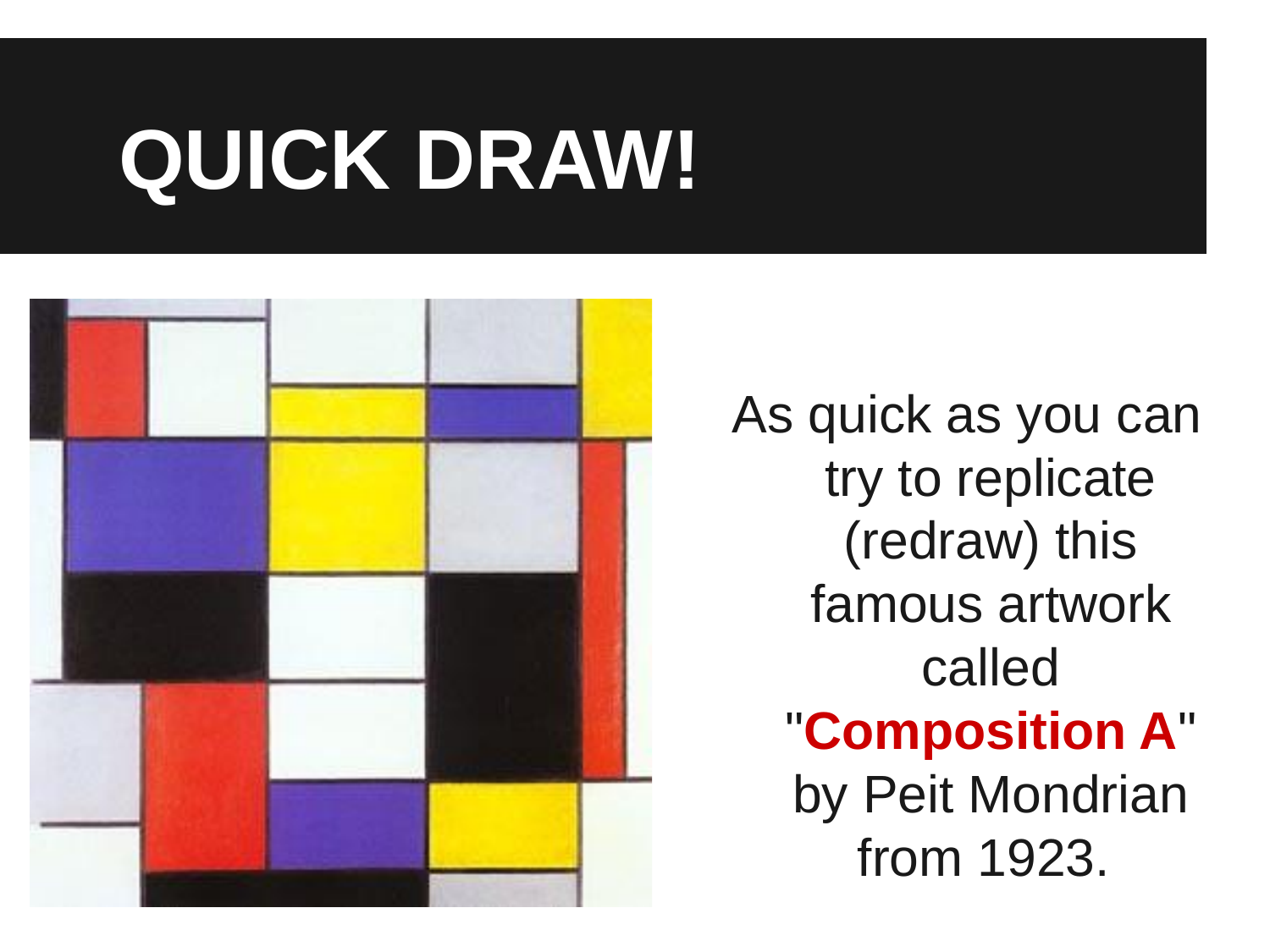

# QUICK DRAW!

As quick as you can try to replicate (redraw) this famous artwork called "Composition A" by Peit Mondrian from 1923.